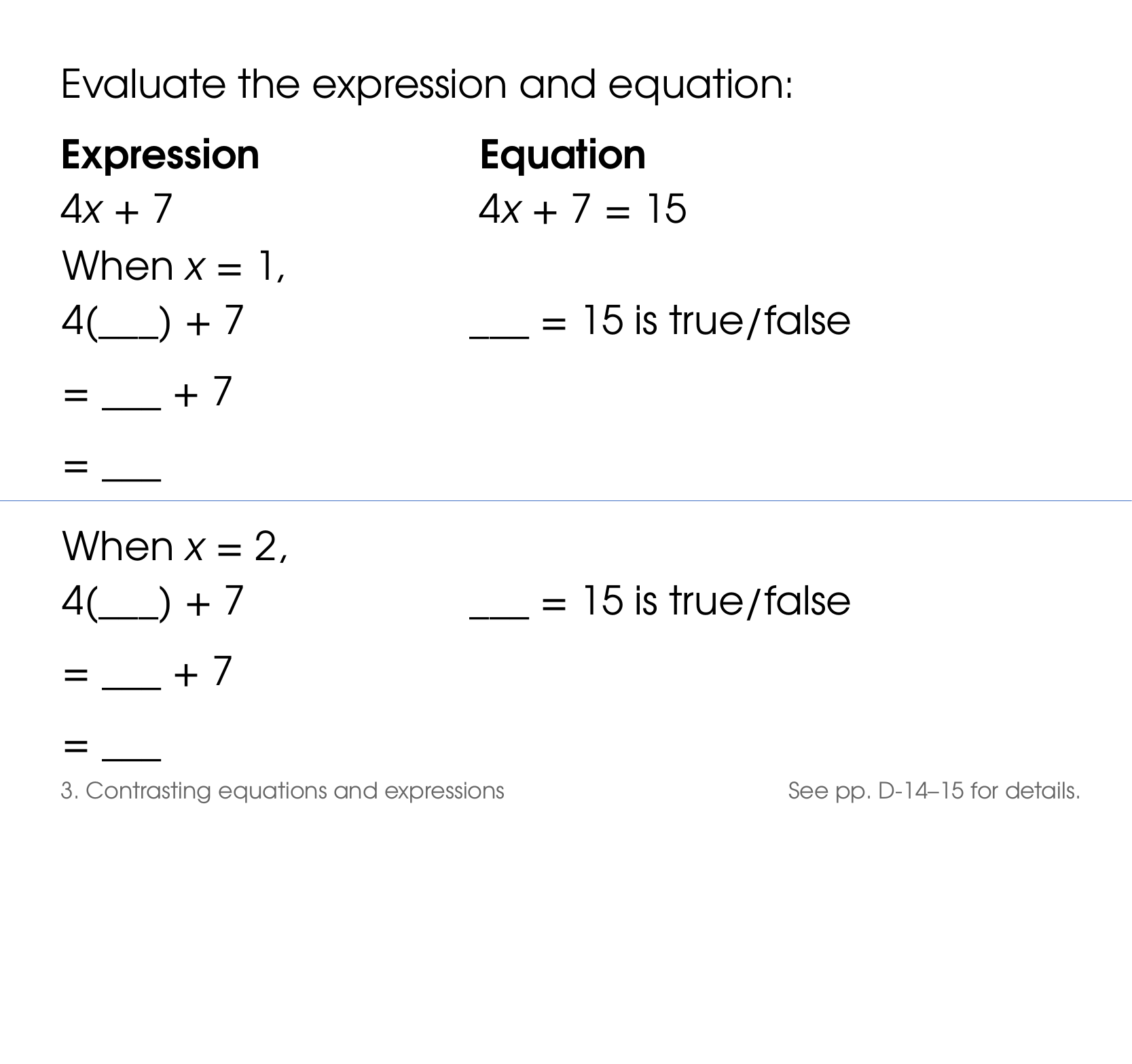

Evaluate the expression and equation:
Expression			 Equation
4x + 7			 4x + 7 = 15
When x = 1,
4(___) + 7			___ = 15 is true/false
= ___ + 7
= ___
When x = 2,
4(___) + 7			___ = 15 is true/false
= ___ + 7
= ___
3. Contrasting equations and expressions
See pp. D-14–15 for details.